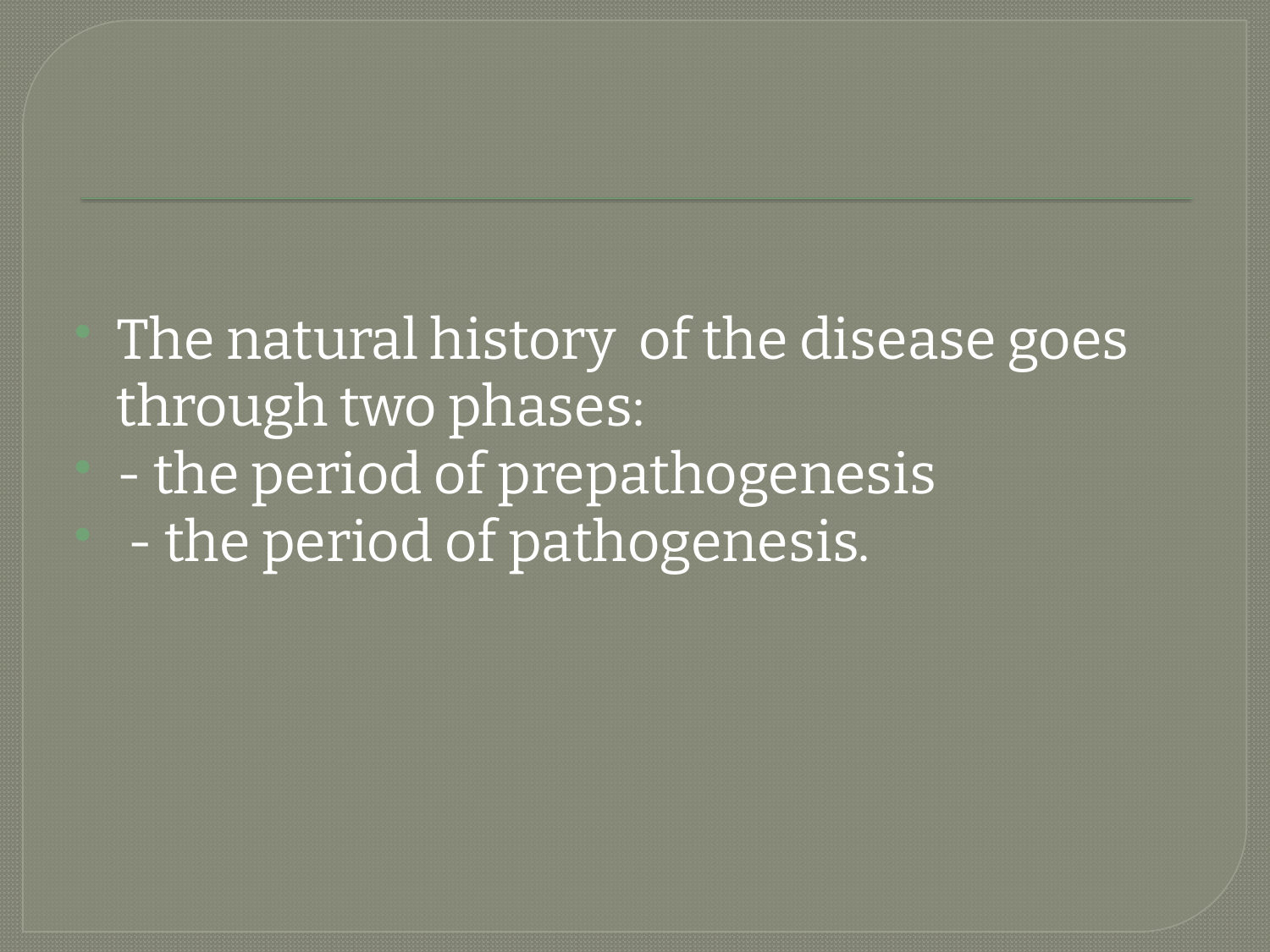

#

The natural history  of the disease goes through two phases:
- the period of prepathogenesis
 - the period of pathogenesis.